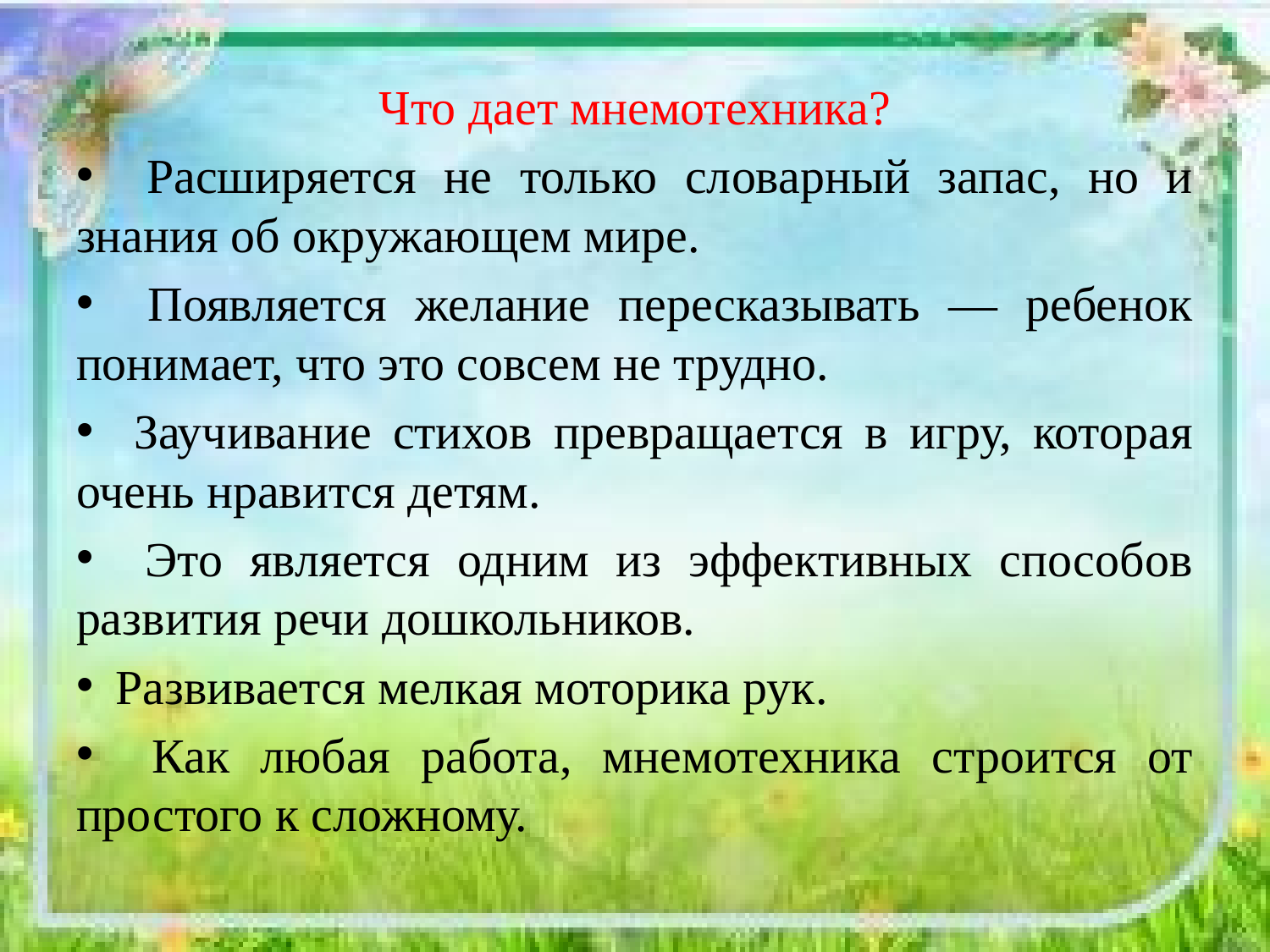

Что дает мнемотехника?
  Расширяется не только словарный запас, но и знания об окружающем мире.
  Появляется желание пересказывать — ребенок понимает, что это совсем не трудно.
  Заучивание стихов превращается в игру, которая очень нравится детям.
  Это является одним из эффективных способов развития речи дошкольников.
  Развивается мелкая моторика рук.
  Как любая работа, мнемотехника строится от простого к сложному.